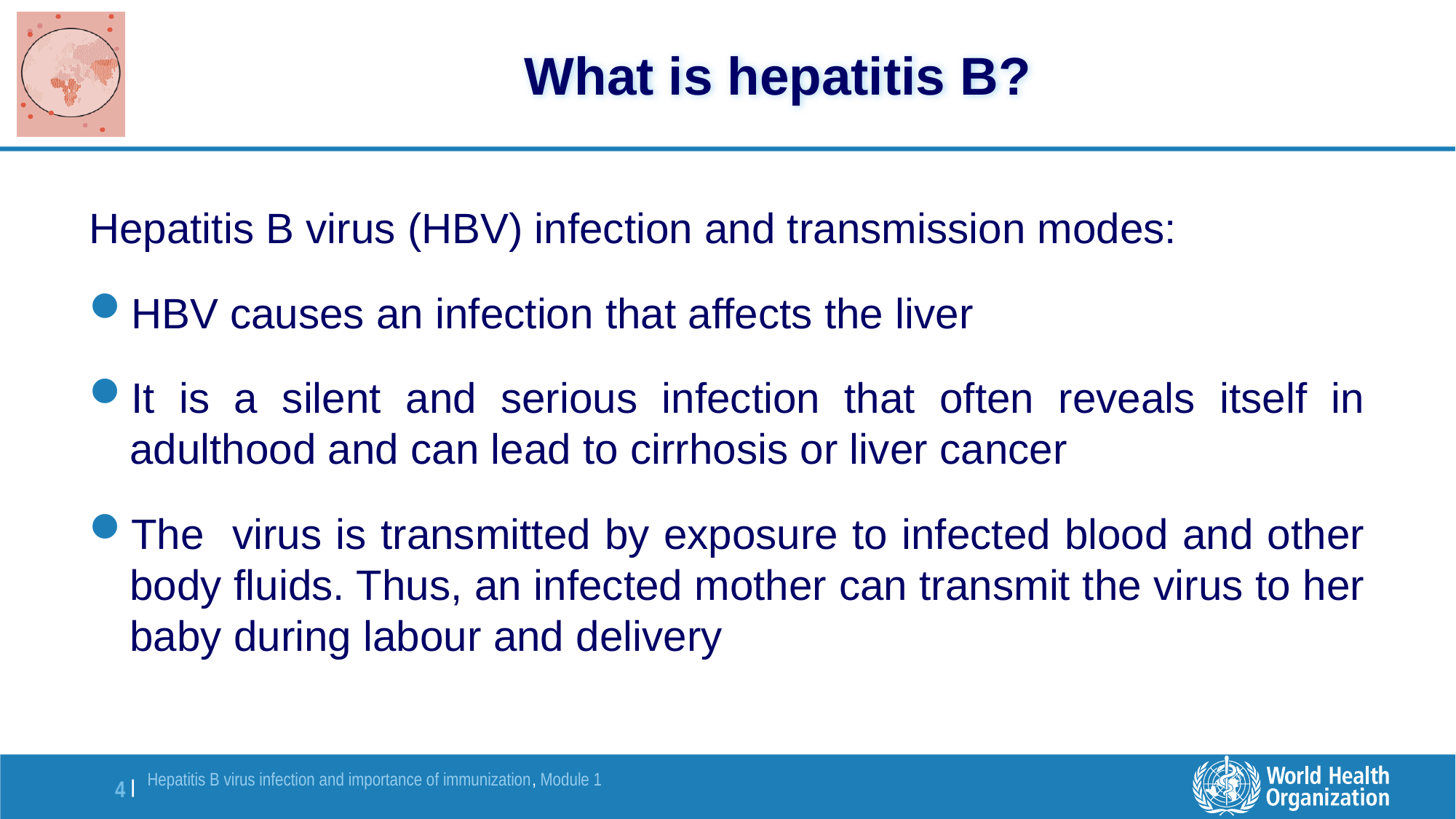

# What is hepatitis B?
Hepatitis B virus (HBV) infection and transmission modes:
HBV causes an infection that affects the liver
It is a silent and serious infection that often reveals itself in adulthood and can lead to cirrhosis or liver cancer
The  virus is transmitted by exposure to infected blood and other body fluids. Thus, an infected mother can transmit the virus to her baby during labour and delivery